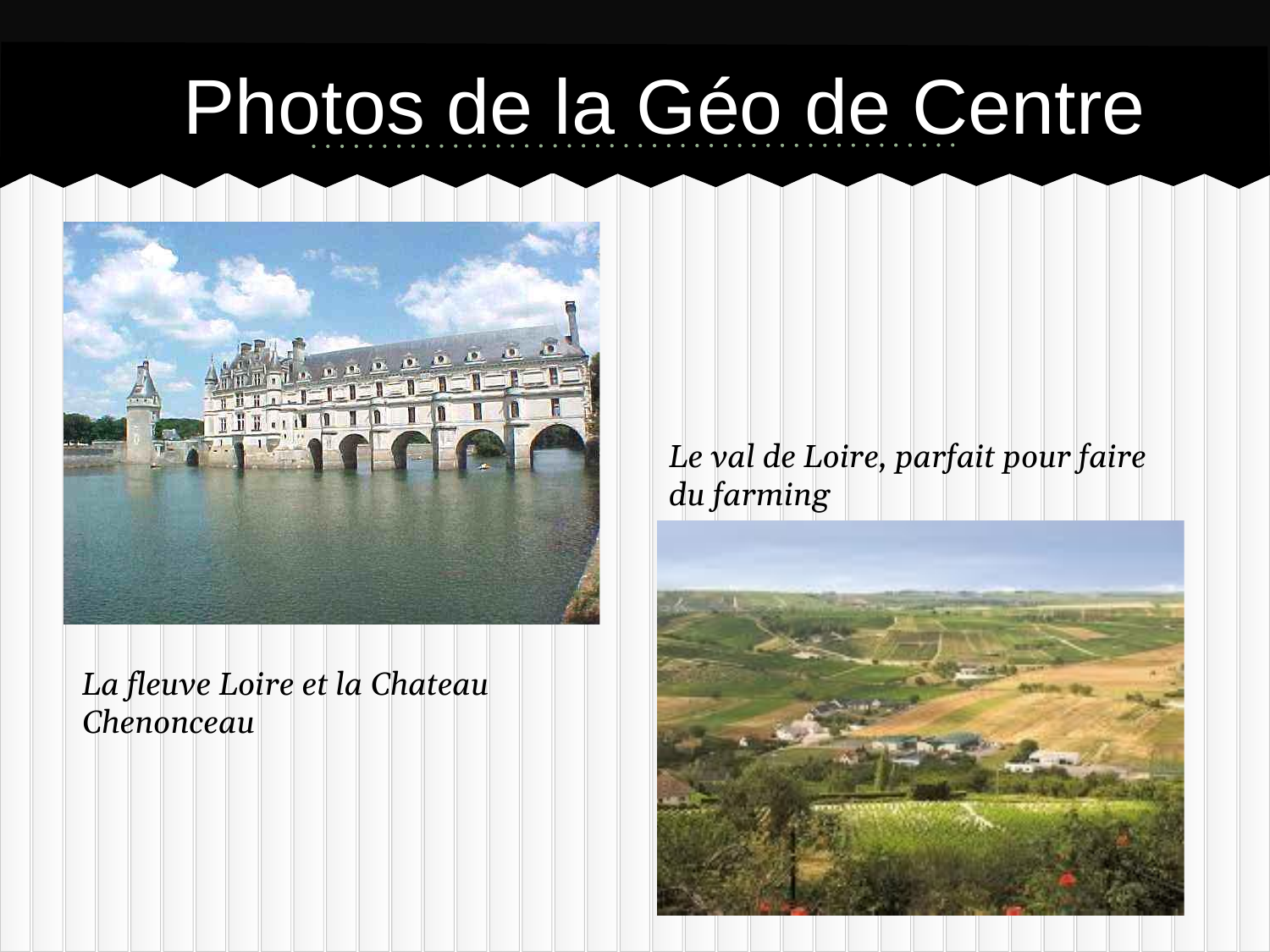

# Photos de la Géo de Centre

Le val de Loire, parfait pour faire du farming

La fleuve Loire et la Chateau Chenonceau